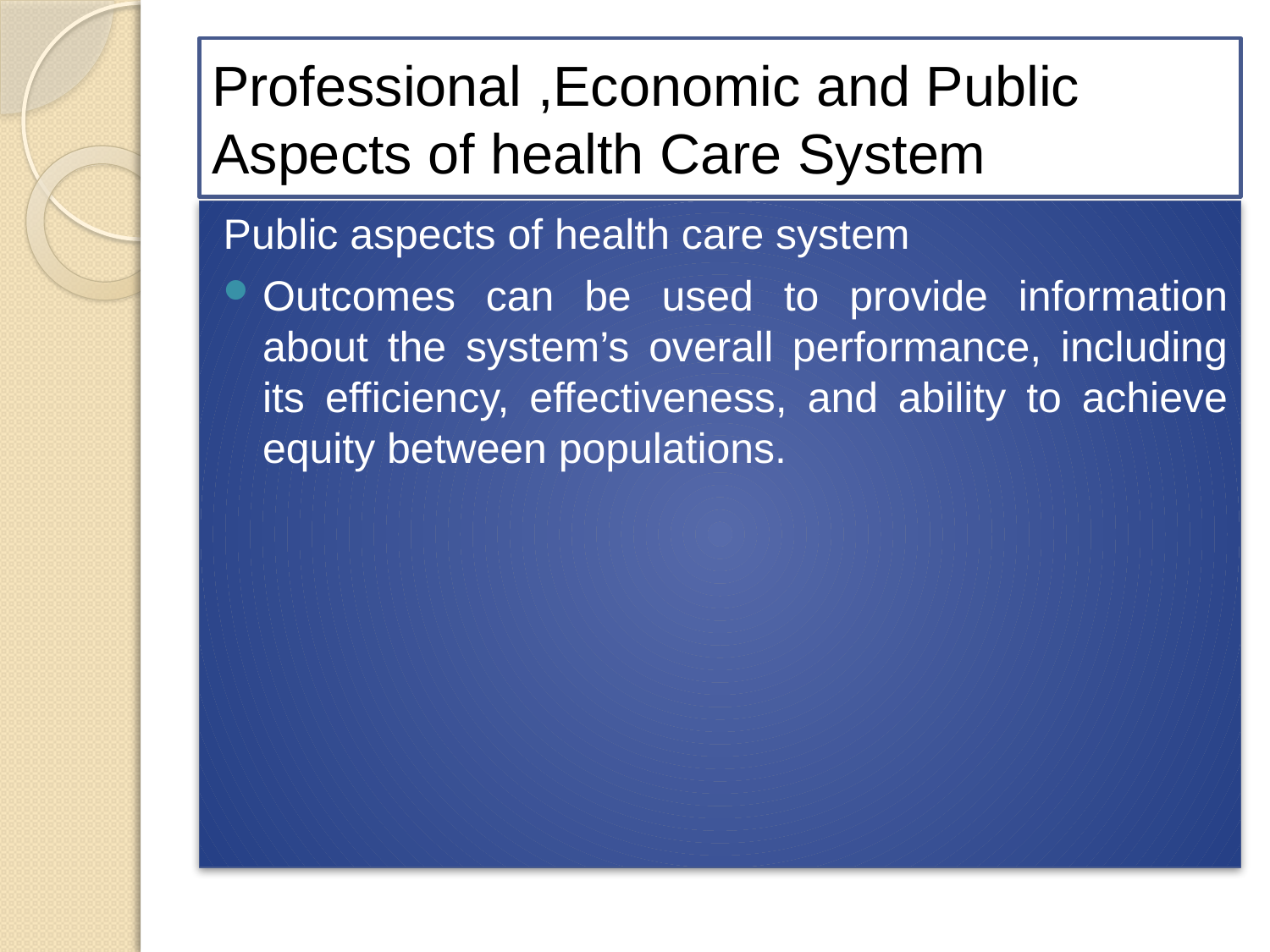

# Professional ,Economic and Public Aspects of health Care System
Public aspects of health care system
Outcomes can be used to provide information about the system’s overall performance, including its efficiency, effectiveness, and ability to achieve equity between populations.